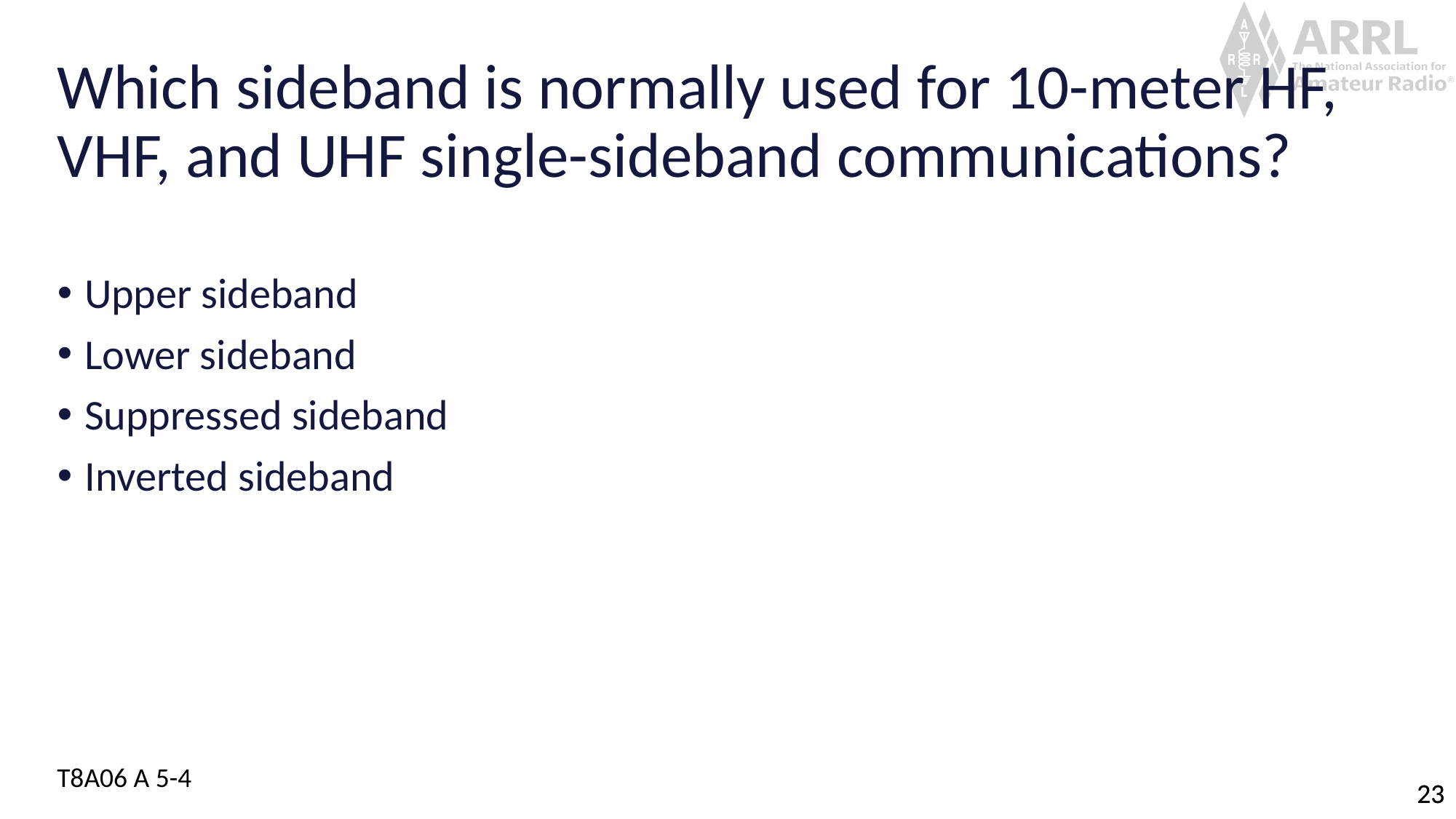

# Which sideband is normally used for 10-meter HF, VHF, and UHF single-sideband communications?
Upper sideband
Lower sideband
Suppressed sideband
Inverted sideband
T8A06 A 5-4